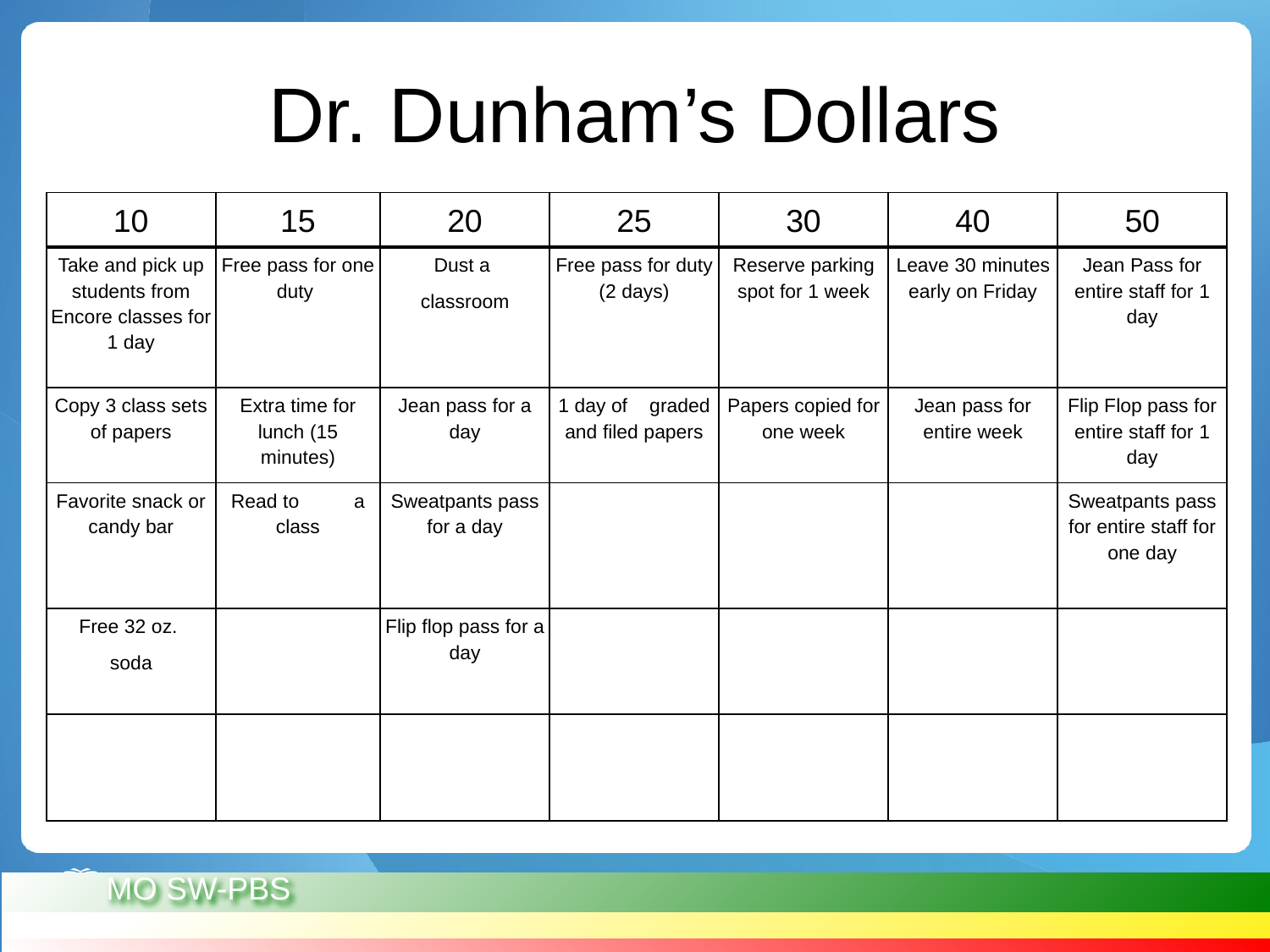

# Dr. Dunham’s Dollars
| 10 | 15 | 20 | 25 | 30 | 40 | 50 |
| --- | --- | --- | --- | --- | --- | --- |
| Take and pick up students from Encore classes for 1 day | Free pass for one duty | Dust a classroom | Free pass for duty (2 days) | Reserve parking spot for 1 week | Leave 30 minutes early on Friday | Jean Pass for entire staff for 1 day |
| Copy 3 class sets of papers | Extra time for lunch (15 minutes) | Jean pass for a day | 1 day of graded and filed papers | Papers copied for one week | Jean pass for entire week | Flip Flop pass for entire staff for 1 day |
| Favorite snack or candy bar | Read to a class | Sweatpants pass for a day |  |  |  | Sweatpants pass for entire staff for one day |
| Free 32 oz. soda |  | Flip flop pass for a day |  |  |  |  |
|  |  |  |  |  |  |  |

MO SW-PBS